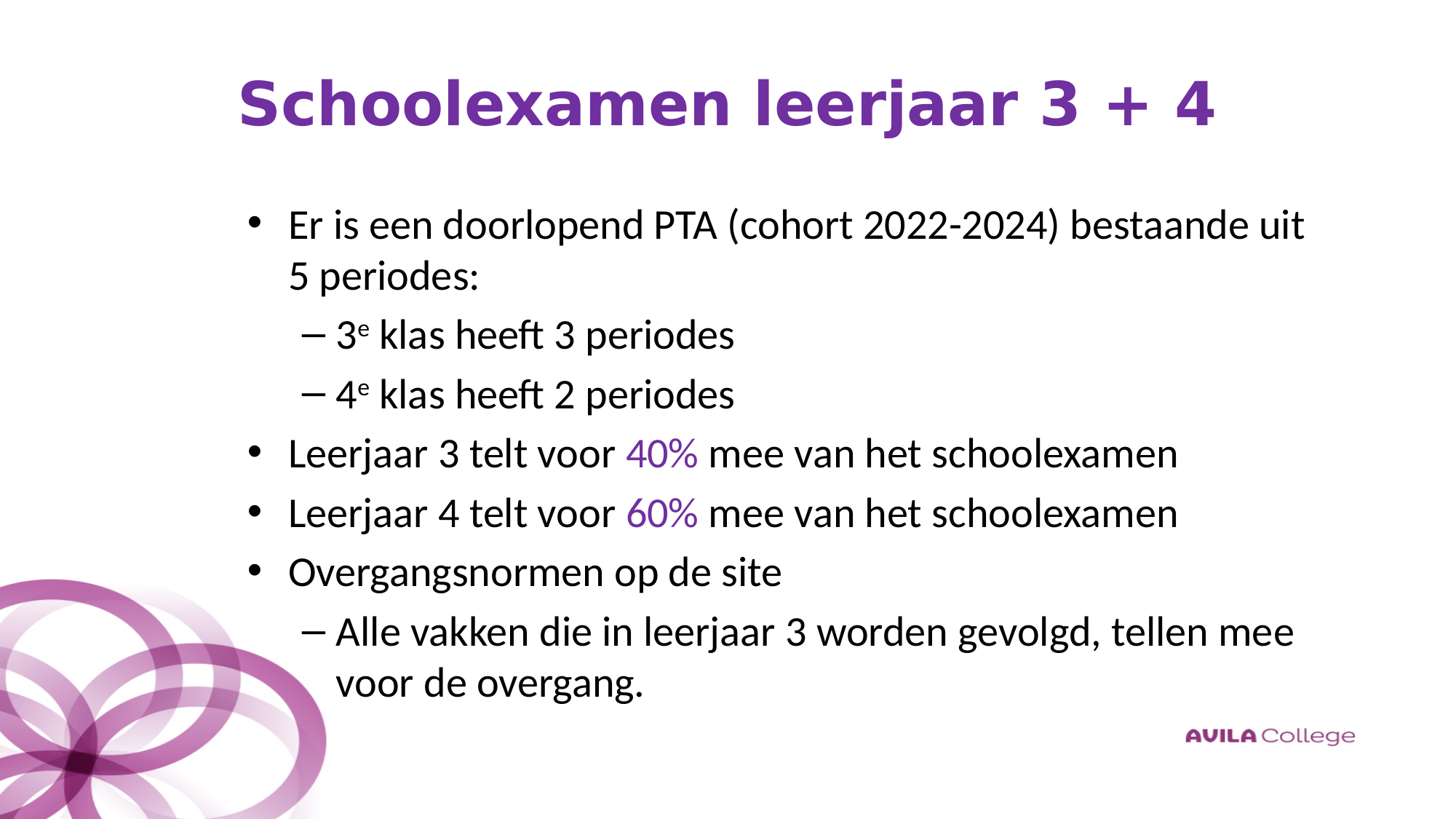

# Schoolexamen leerjaar 3 + 4
Er is een doorlopend PTA (cohort 2022-2024) bestaande uit 5 periodes:
3e klas heeft 3 periodes
4e klas heeft 2 periodes
Leerjaar 3 telt voor 40% mee van het schoolexamen
Leerjaar 4 telt voor 60% mee van het schoolexamen
Overgangsnormen op de site
Alle vakken die in leerjaar 3 worden gevolgd, tellen mee voor de overgang.